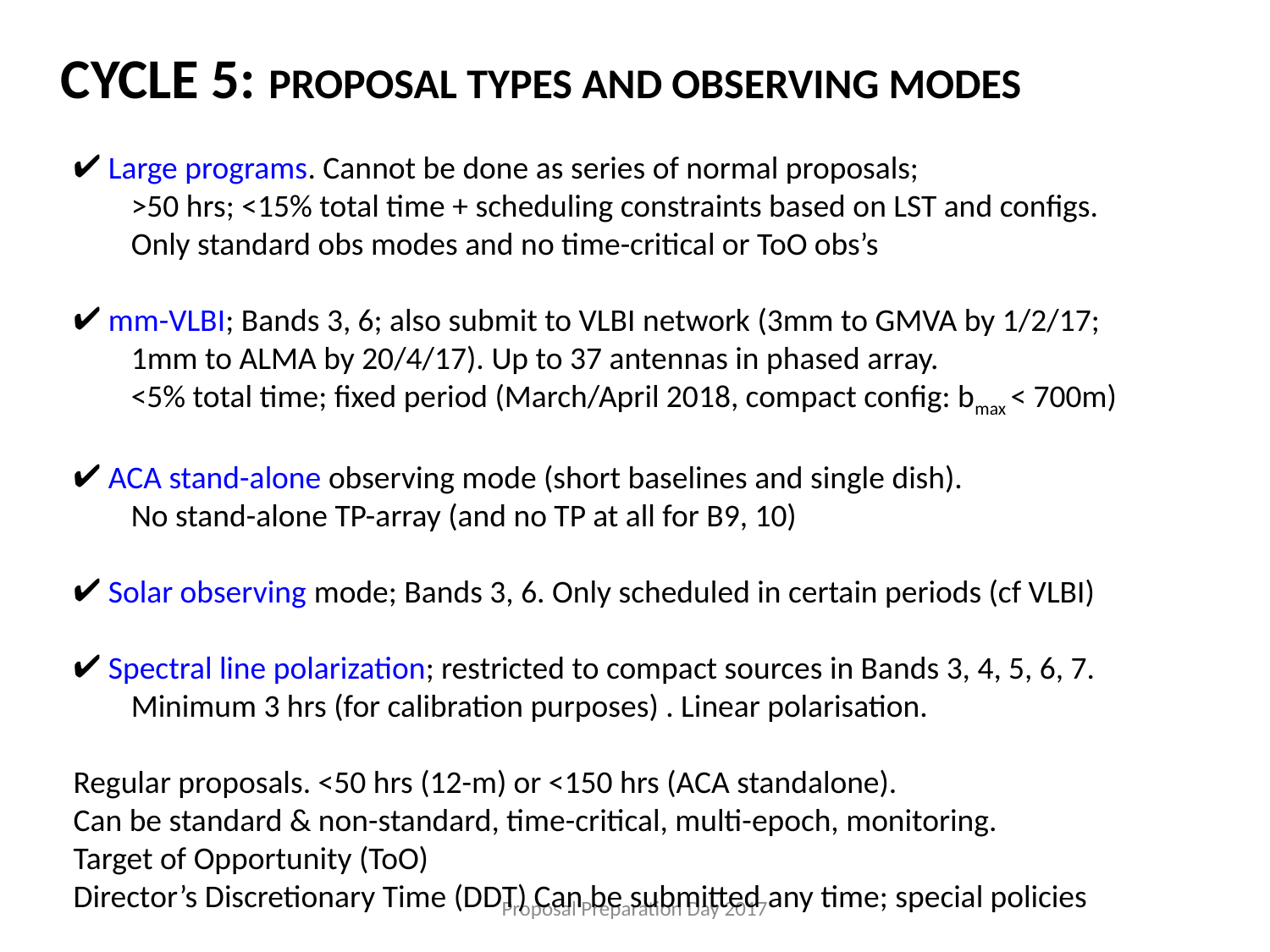

CYCLE 5: PROPOSAL TYPES AND OBSERVING MODES
 Large programs. Cannot be done as series of normal proposals;
        >50 hrs; <15% total time + scheduling constraints based on LST and configs.
        Only standard obs modes and no time-critical or ToO obs’s

 mm-VLBI; Bands 3, 6; also submit to VLBI network (3mm to GMVA by 1/2/17;
        1mm to ALMA by 20/4/17). Up to 37 antennas in phased array.
        <5% total time; fixed period (March/April 2018, compact config: bmax < 700m)

 ACA stand-alone observing mode (short baselines and single dish).
        No stand-alone TP-array (and no TP at all for B9, 10)

 Solar observing mode; Bands 3, 6. Only scheduled in certain periods (cf VLBI)

 Spectral line polarization; restricted to compact sources in Bands 3, 4, 5, 6, 7.
        Minimum 3 hrs (for calibration purposes) . Linear polarisation.

Regular proposals. <50 hrs (12-m) or <150 hrs (ACA standalone).
Can be standard & non-standard, time-critical, multi-epoch, monitoring.
Target of Opportunity (ToO)
Director’s Discretionary Time (DDT) Can be submitted any time; special policies
Proposal Preparation Day 2017